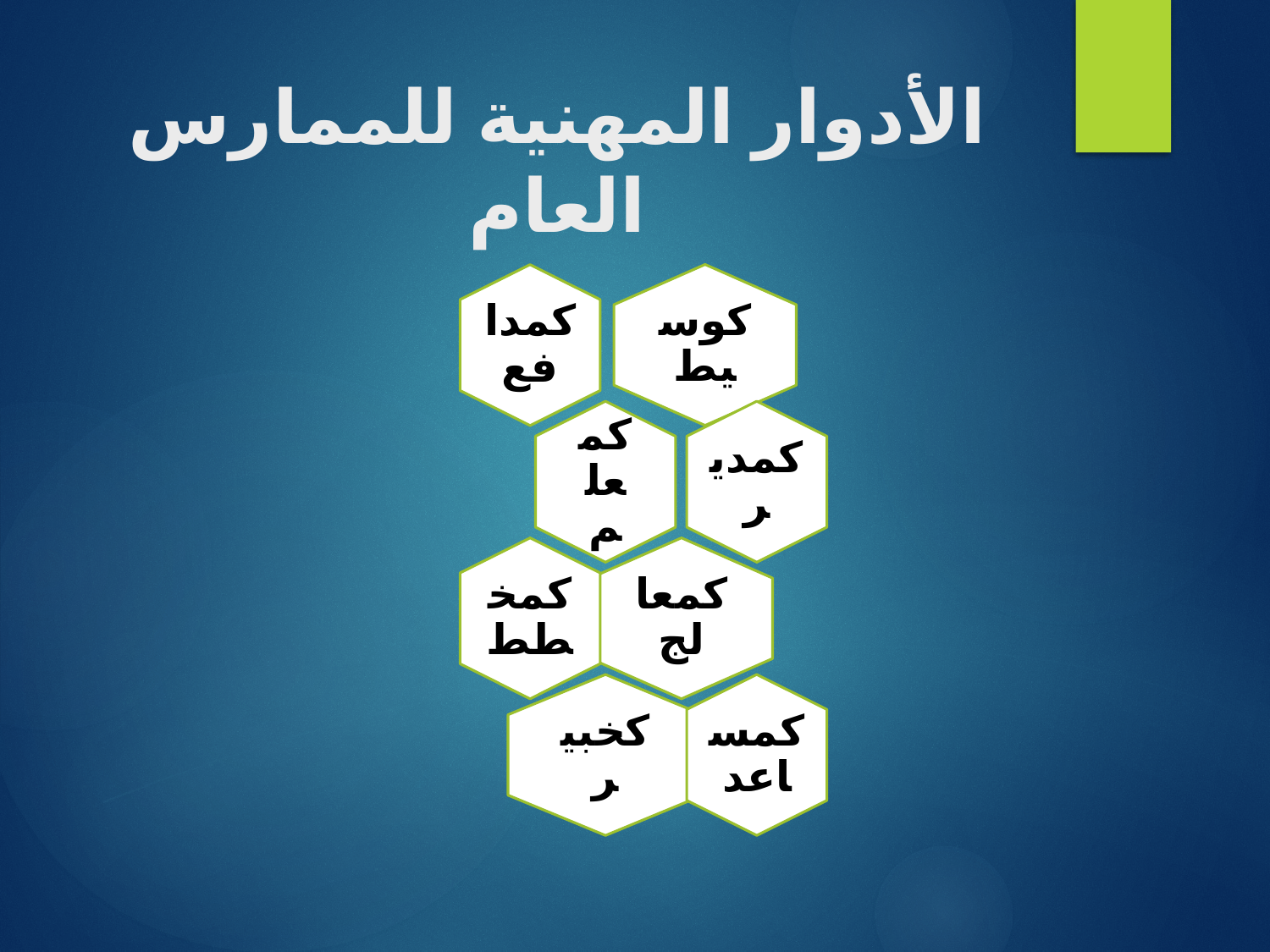

# الأدوار المهنية للممارس العام
كوسيط
كمدافع
كمعلم
كمدير
كمعالج
كمخطط
كخبير
كمساعد